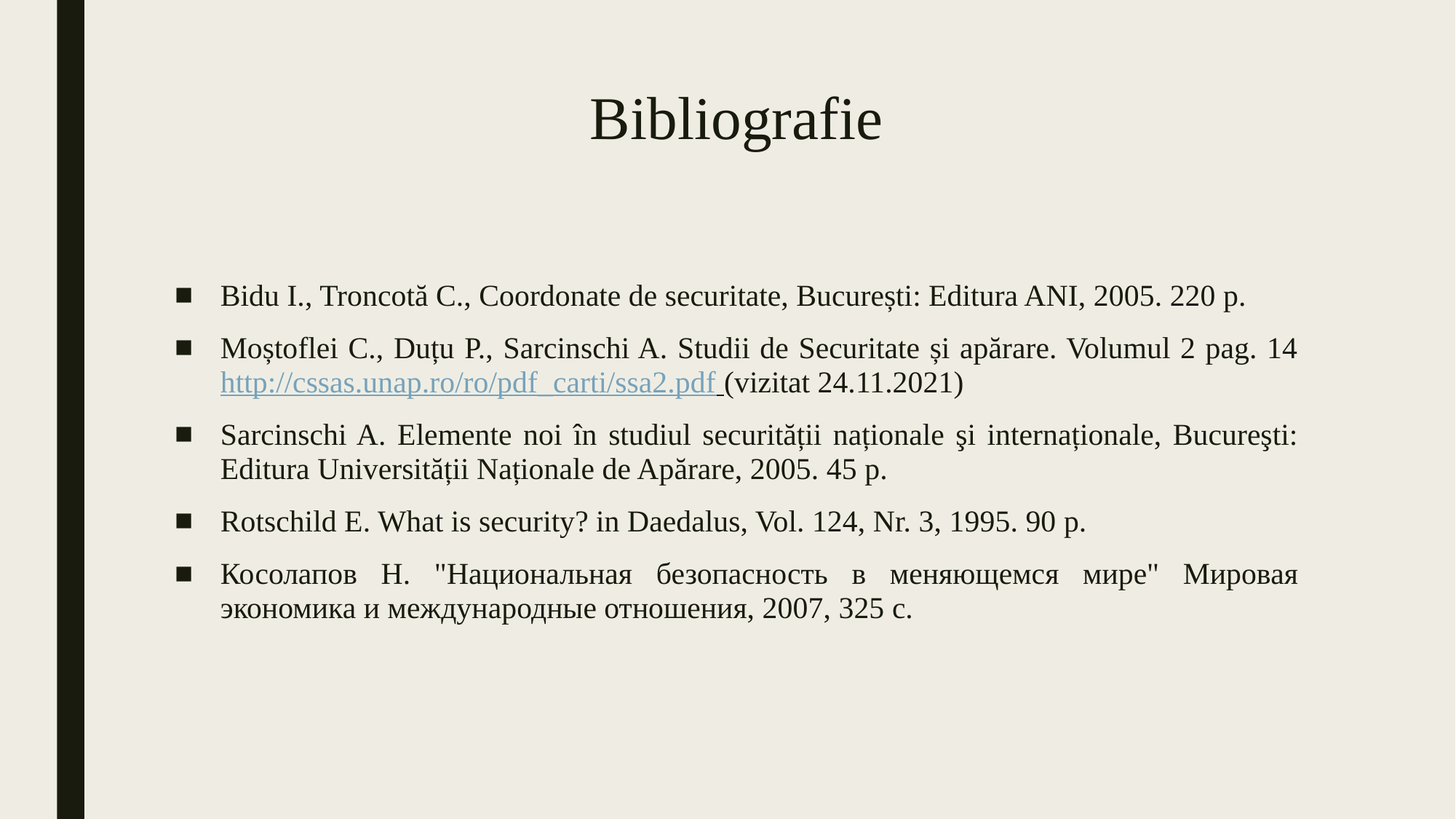

# Bibliografie
Bidu I., Troncotă C., Coordonate de securitate, București: Editura ANI, 2005. 220 p.
Moștoflei C., Duțu P., Sarcinschi A. Studii de Securitate și apărare. Volumul 2 pag. 14 http://cssas.unap.ro/ro/pdf_carti/ssa2.pdf (vizitat 24.11.2021)
Sarcinschi A. Elemente noi în studiul securității naționale şi internaționale, Bucureşti: Editura Universității Naționale de Apărare, 2005. 45 p.
Rotschild E. What is security? in Daedalus, Vol. 124, Nr. 3, 1995. 90 p.
Косолапов Н. "Национальная безопасность в меняющемся мире" Мировая экономика и международные отношения, 2007, 325 с.